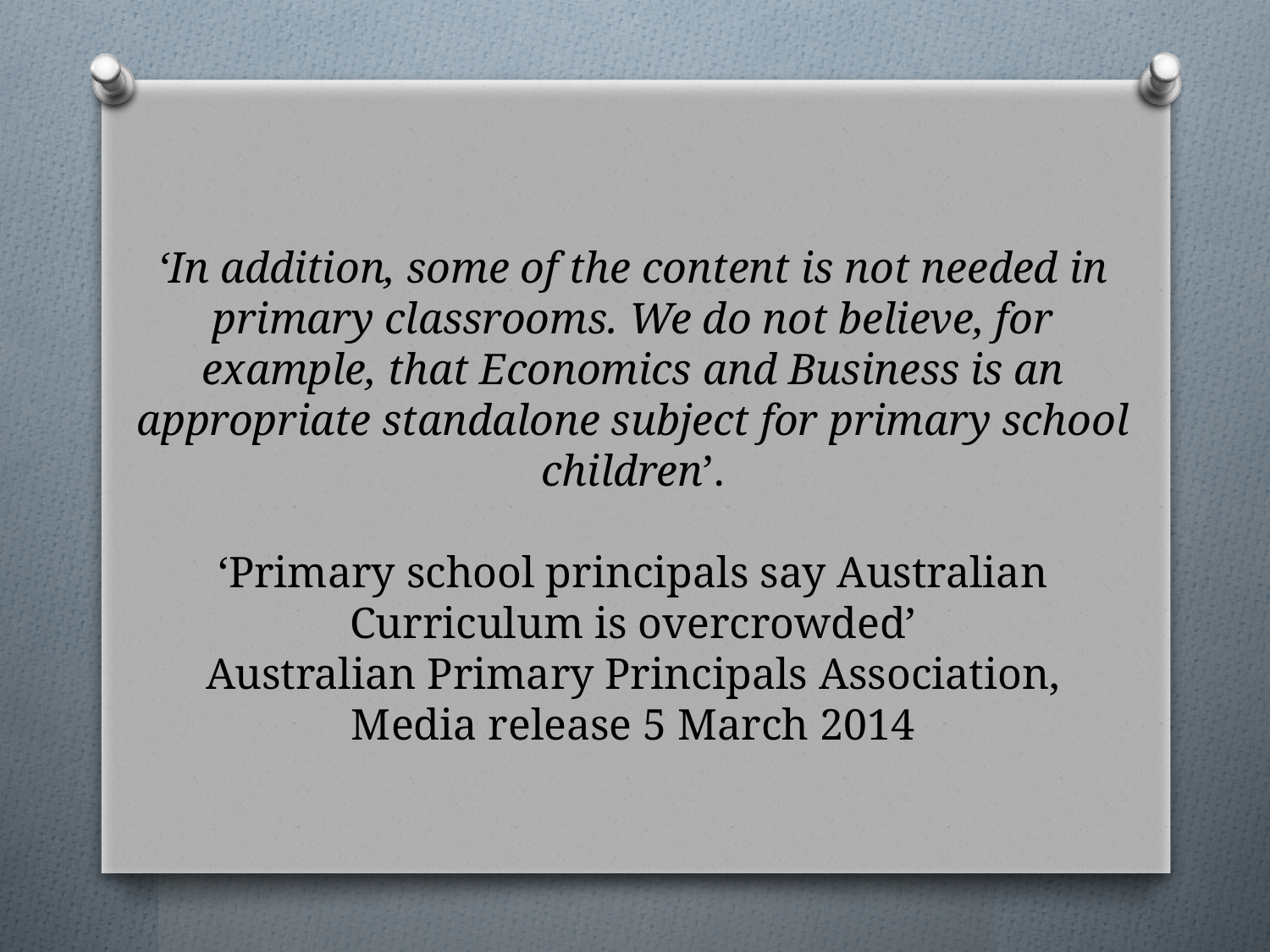

‘In addition, some of the content is not needed in primary classrooms. We do not believe, for example, that Economics and Business is an appropriate standalone subject for primary school children’.
‘Primary school principals say Australian Curriculum is overcrowded’
Australian Primary Principals Association,
Media release 5 March 2014